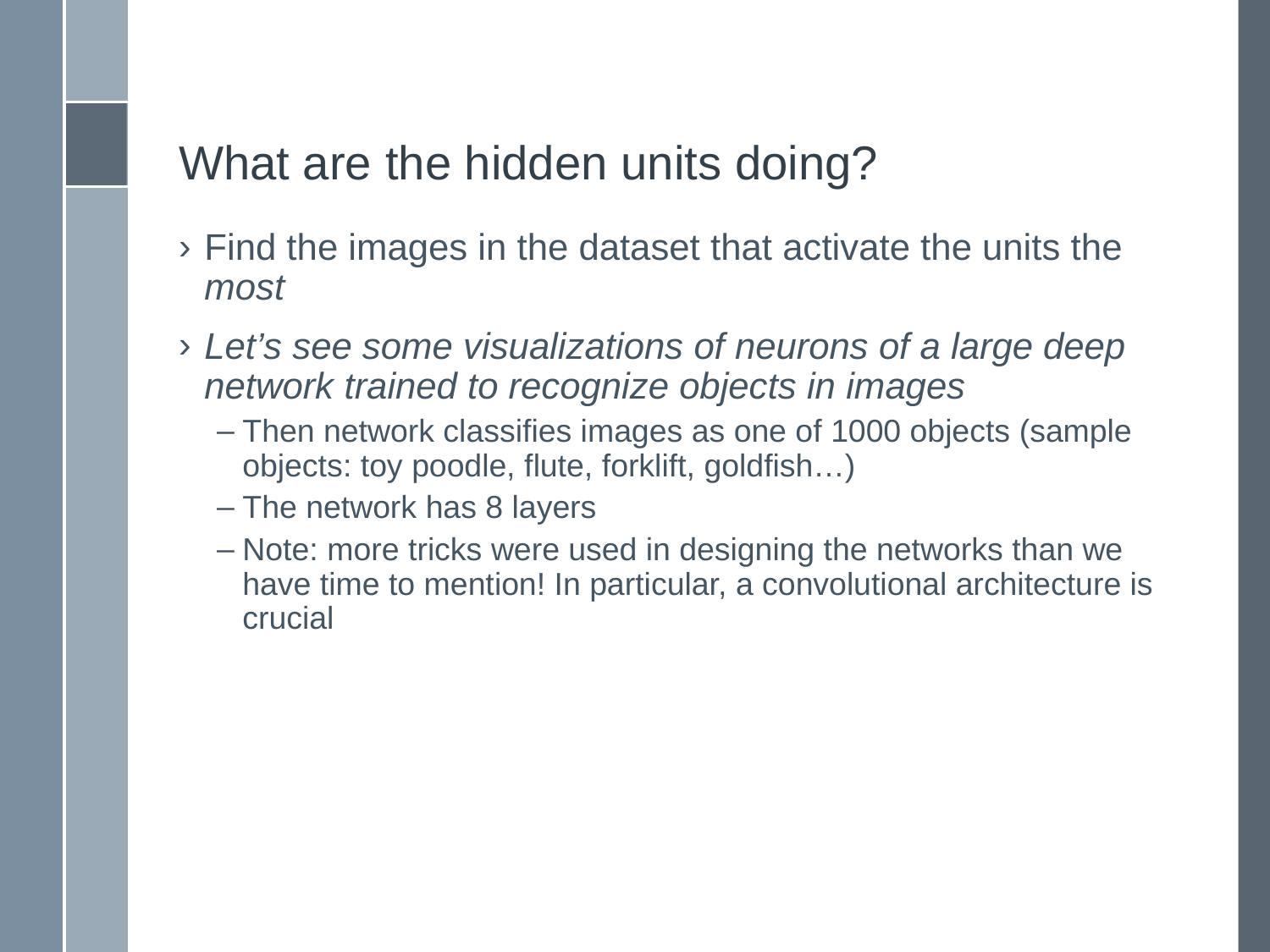

# What are the hidden units doing?
Find the images in the dataset that activate the units the most
Let’s see some visualizations of neurons of a large deep network trained to recognize objects in images
Then network classifies images as one of 1000 objects (sample objects: toy poodle, flute, forklift, goldfish…)
The network has 8 layers
Note: more tricks were used in designing the networks than we have time to mention! In particular, a convolutional architecture is crucial